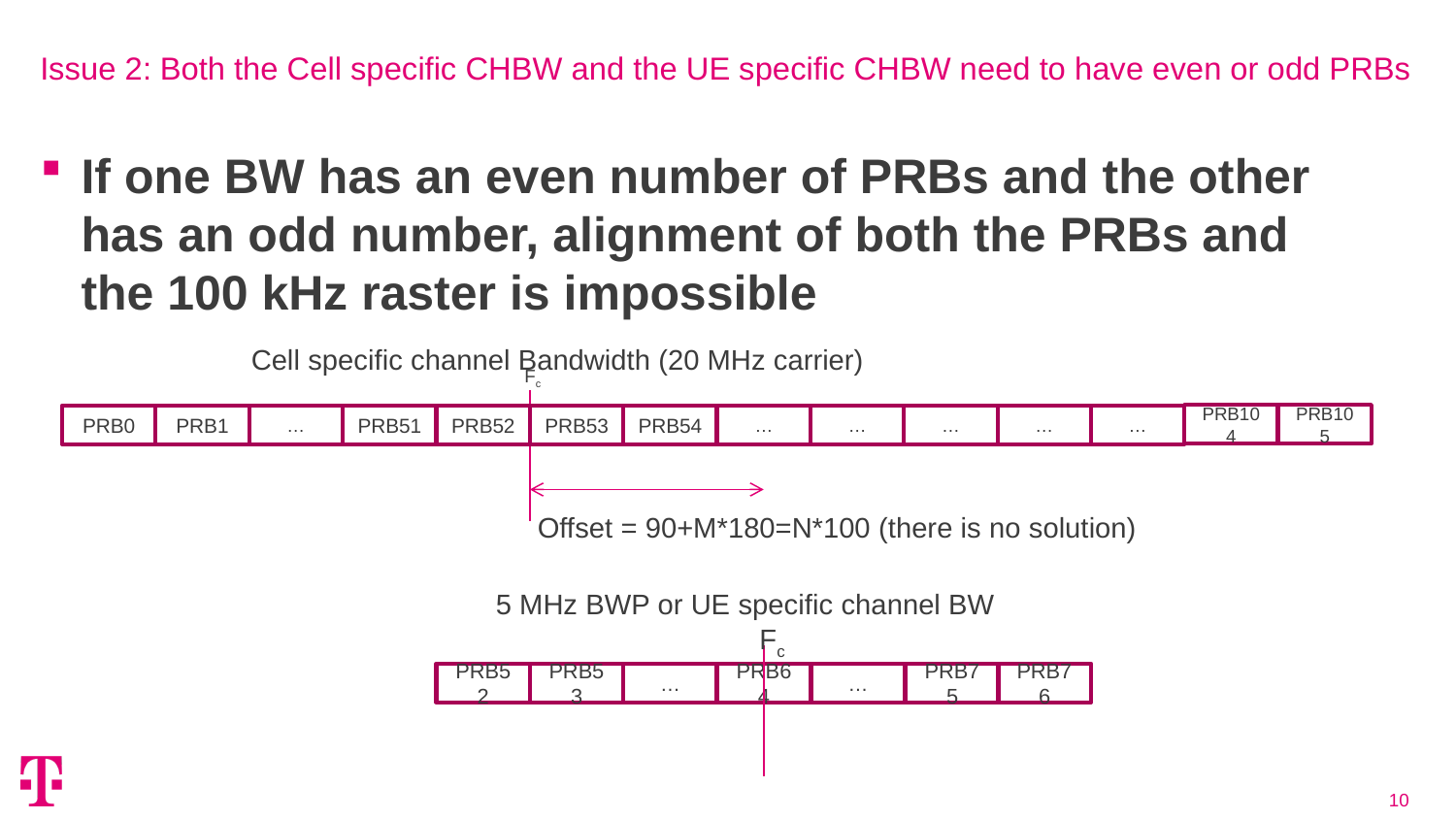

# Issue 2: Both the Cell specific CHBW and the UE specific CHBW need to have even or odd PRBs
If one BW has an even number of PRBs and the other has an odd number, alignment of both the PRBs and the 100 kHz raster is impossible
Cell specific channel Bandwidth (20 MHz carrier)
Fc
PRB104
PRB105
PRB0
…
PRB51
PRB52
PRB53
PRB54
…
…
…
…
PRB1
…
Offset = 90+M*180=N*100 (there is no solution)
5 MHz BWP or UE specific channel BW
Fc
PRB52
PRB53
…
PRB64
…
PRB75
PRB76